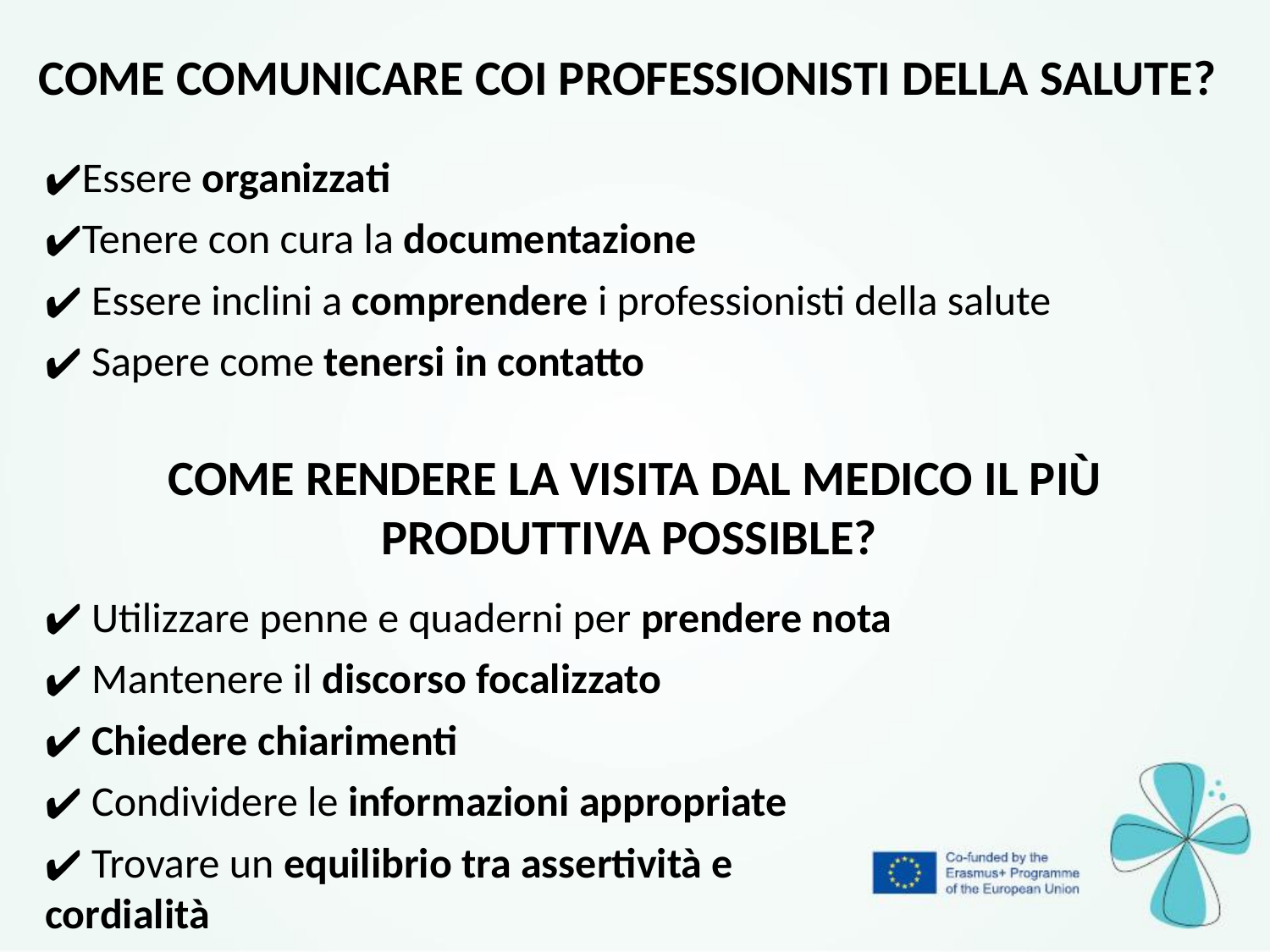

Come comunicare coi professionisti della salute?

Essere organizzati
Tenere con cura la documentazione
 Essere inclini a comprendere i professionisti della salute
 Sapere come tenersi in contatto

Come rendere la visita dal medico il più produttiva possible?

 Utilizzare penne e quaderni per prendere nota
 Mantenere il discorso focalizzato
 Chiedere chiarimenti
 Condividere le informazioni appropriate
 Trovare un equilibrio tra assertività e
cordialità